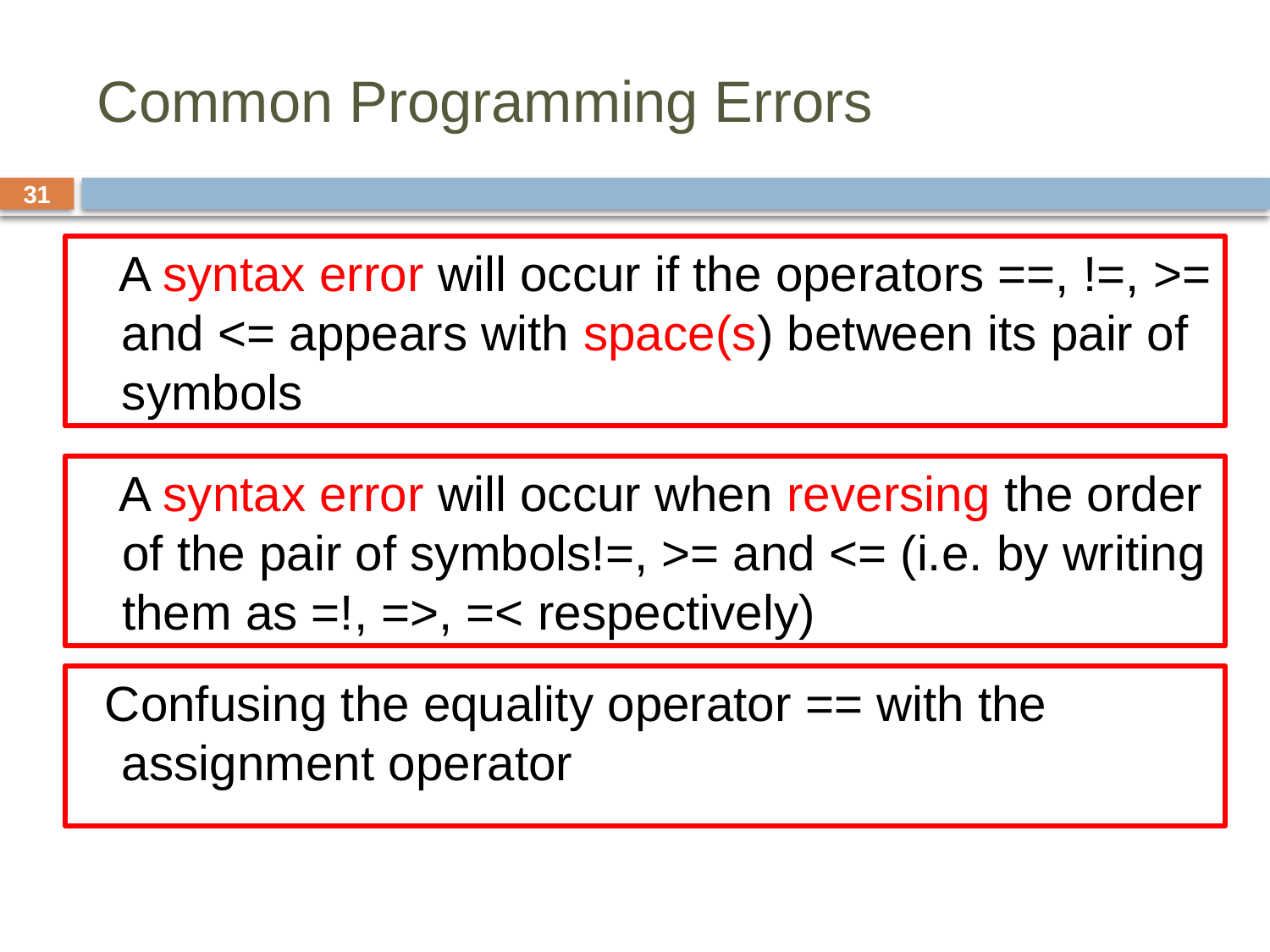

# Common Programming Errors
31
   A syntax error will occur if the operators ==, !=, >= and <= appears with space(s) between its pair of symbols
   A syntax error will occur when reversing the order of the pair of symbols!=, >= and <= (i.e. by writing them as =!, =>, =< respectively)
  Confusing the equality operator == with the assignment operator